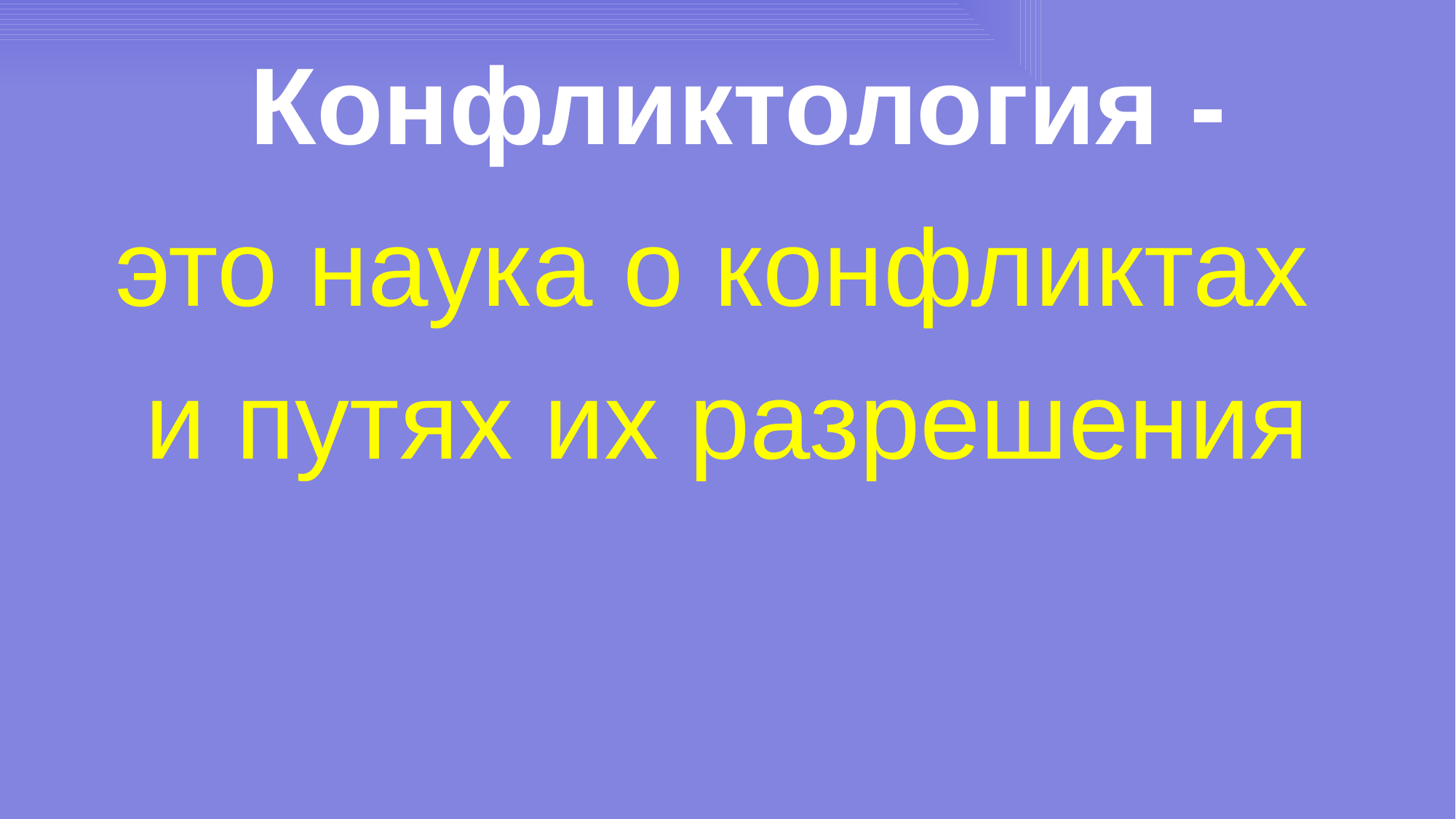

# Конфликтология -
это наука о конфликтах
и путях их разрешения